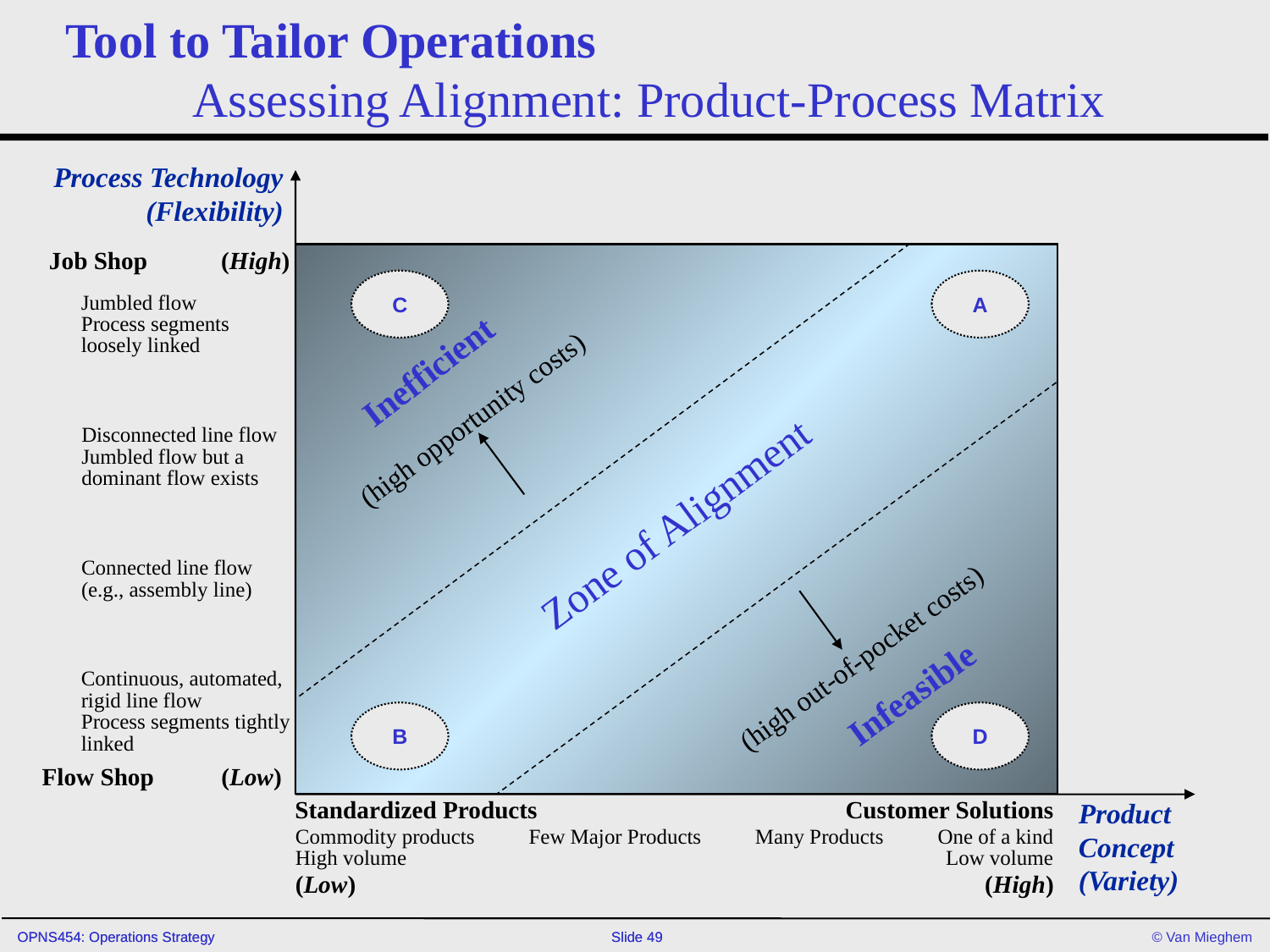

# Tool to Tailor Operations Assessing Alignment: Product-Process Matrix

Process Technology
(Flexibility)

Job Shop
(High)
C
A
Jumbled flow
Process segments
loosely linked
Inefficient
(high opportunity costs)
Disconnected line flow
Jumbled flow but a
dominant flow exists

Zone of Alignment
Connected line flow
(e.g., assembly line)

(high out-of-pocket costs)
Continuous, automated,
rigid line flow
Process segments tightly
linked
Infeasible
B
D
Flow Shop
(Low)
Standardized Products

Customer Solutions
Product
Concept
(Variety)
Commodity products
High volume
Few Major Products
Many Products
One of a kind
Low volume
(Low)
(High)